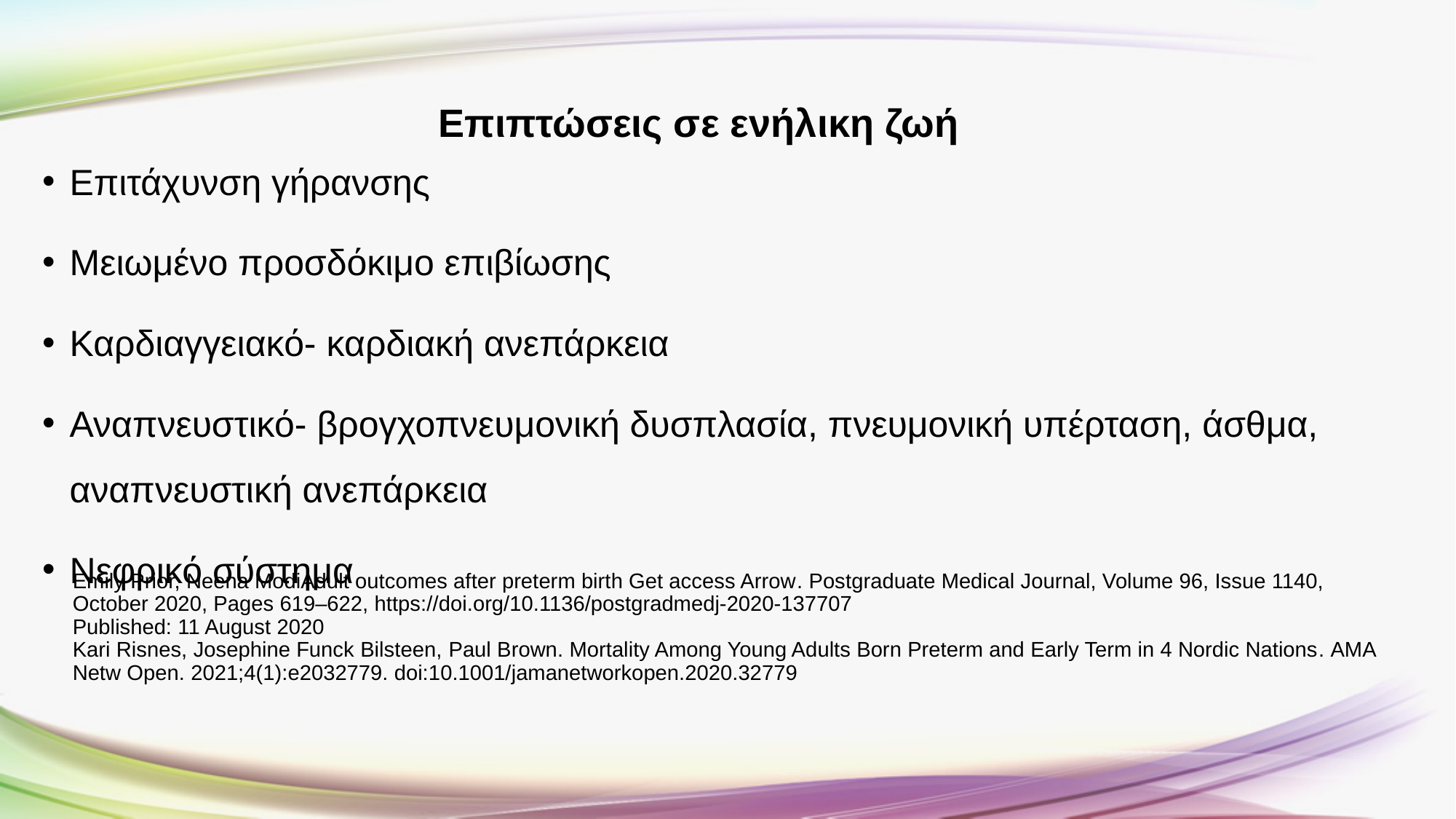

Επιπτώσεις σε ενήλικη ζωή
Επιτάχυνση γήρανσης
Μειωμένο προσδόκιμο επιβίωσης
Καρδιαγγειακό- καρδιακή ανεπάρκεια
Αναπνευστικό- βρογχοπνευμονική δυσπλασία, πνευμονική υπέρταση, άσθμα, αναπνευστική ανεπάρκεια
Νεφρικό σύστημα

# Emily Prior, Neena ModiAdult outcomes after preterm birth Get access Arrow. Postgraduate Medical Journal, Volume 96, Issue 1140, October 2020, Pages 619–622, https://doi.org/10.1136/postgradmedj-2020-137707 Published: 11 August 2020 Kari Risnes, Josephine Funck Bilsteen, Paul Brown. Mortality Among Young Adults Born Preterm and Early Term in 4 Nordic Nations. AMA Netw Open. 2021;4(1):e2032779. doi:10.1001/jamanetworkopen.2020.32779